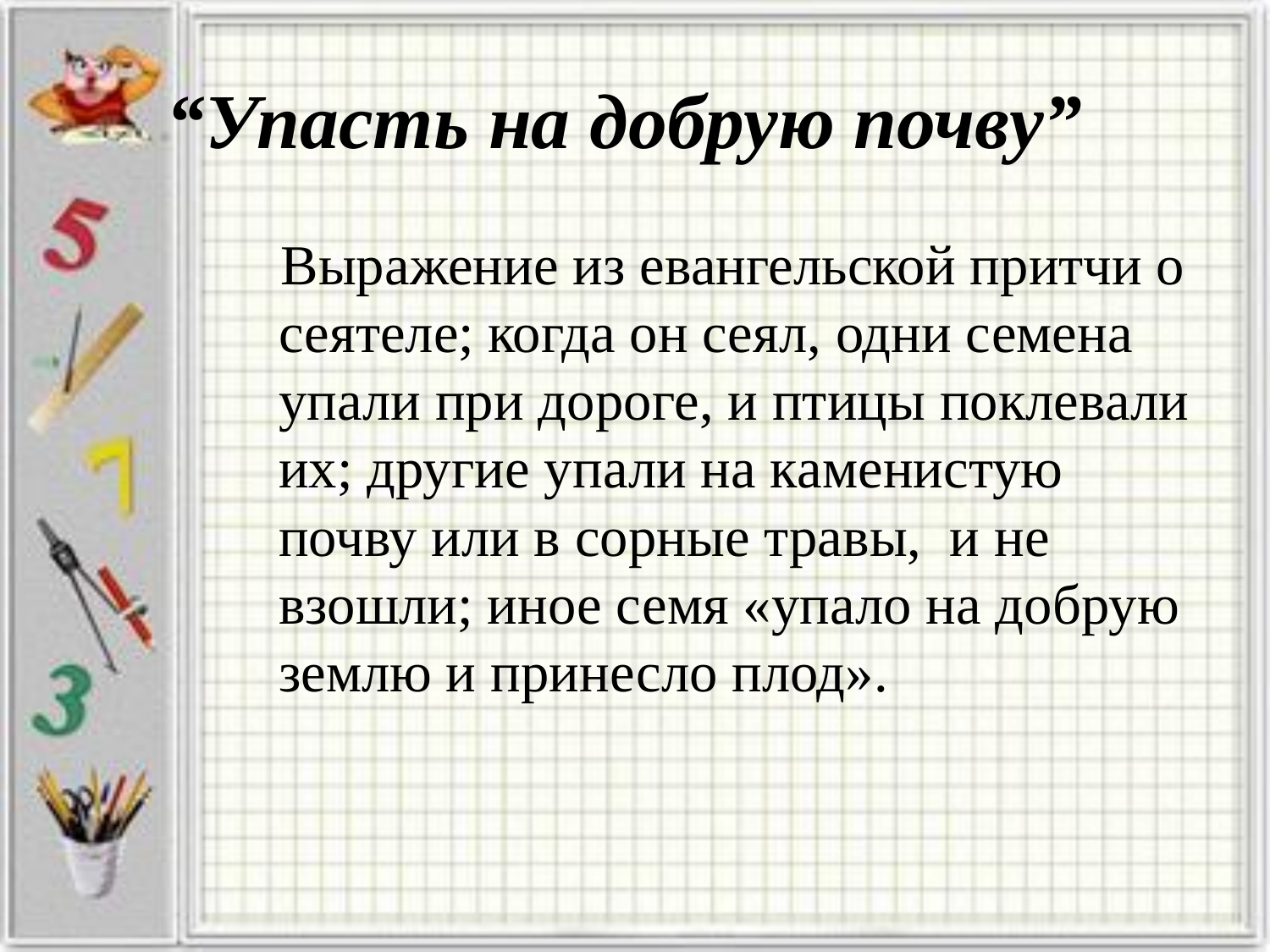

# “Упасть на добрую почву”
Выражение из евангельской притчи о сеятеле; когда он сеял, одни семена упали при дороге, и птицы поклевали их; другие упали на каменистую почву или в сорные травы,  и не взошли; иное семя «упало на добрую землю и принесло плод».